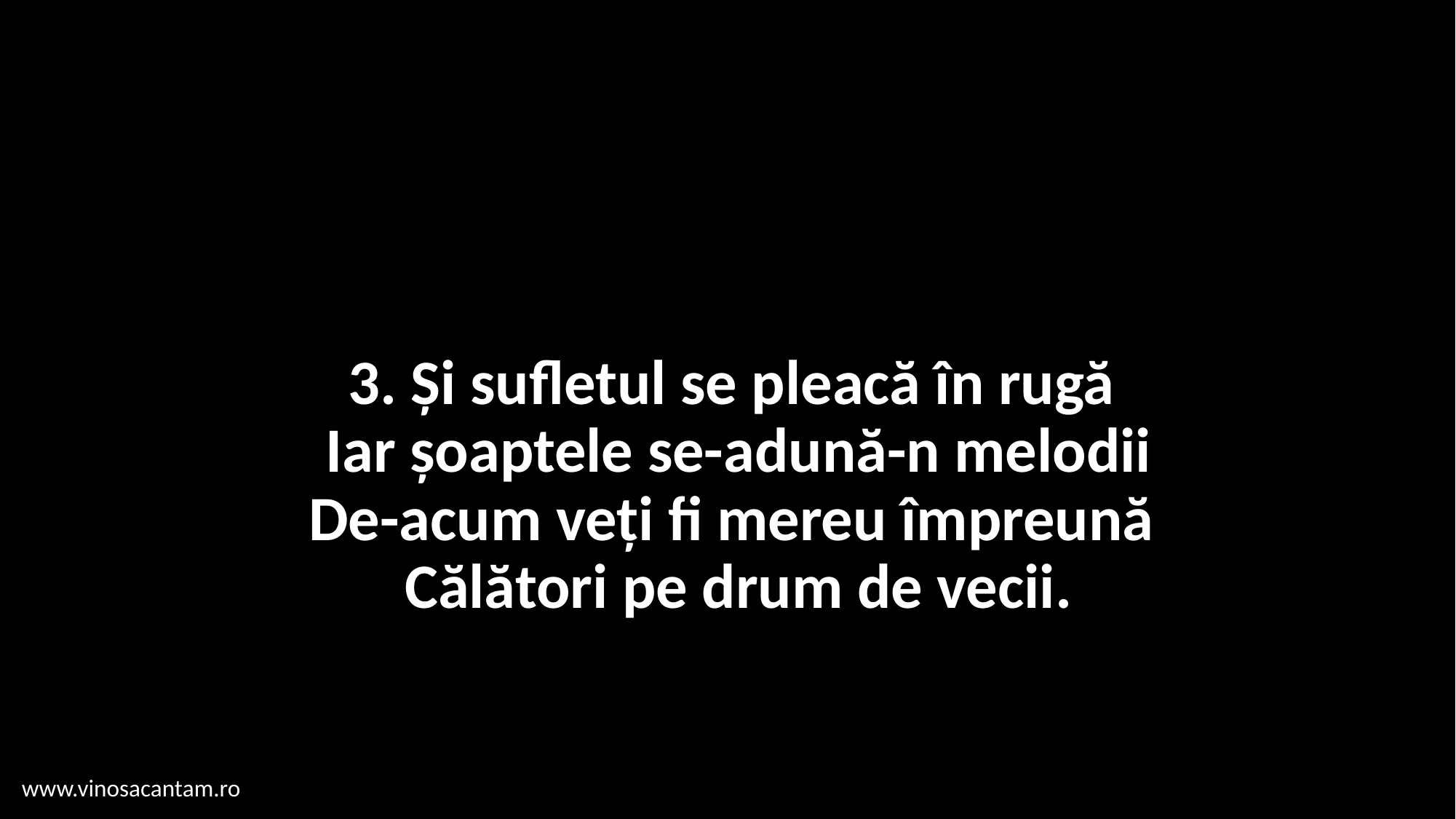

# 3. Și sufletul se pleacă în rugă Iar șoaptele se-adună-n melodii De-acum veţi fi mereu împreună Călători pe drum de vecii.
www.vinosacantam.ro